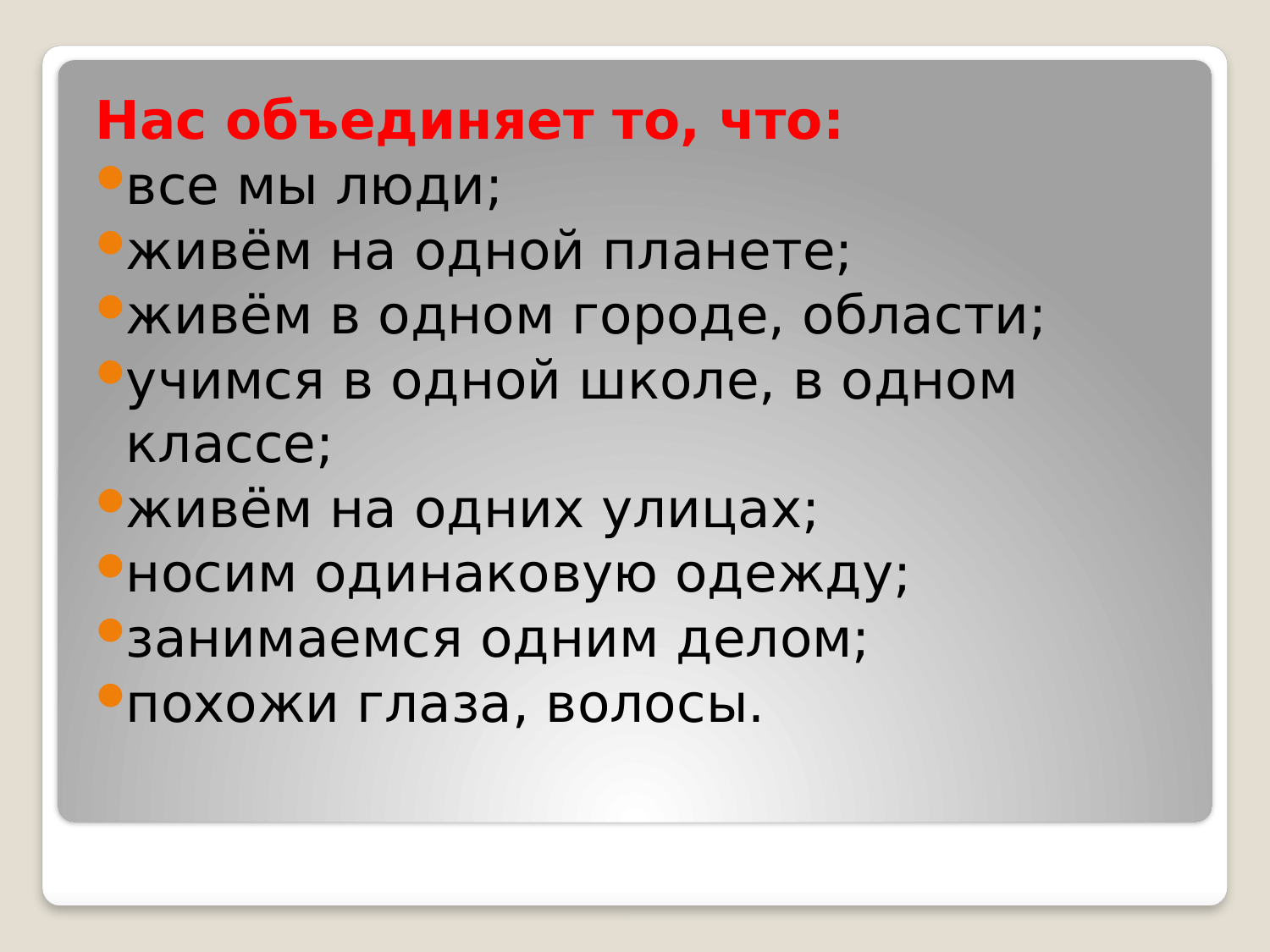

Нас объединяет то, что:
все мы люди;
живём на одной планете;
живём в одном городе, области;
учимся в одной школе, в одном классе;
живём на одних улицах;
носим одинаковую одежду;
занимаемся одним делом;
похожи глаза, волосы.